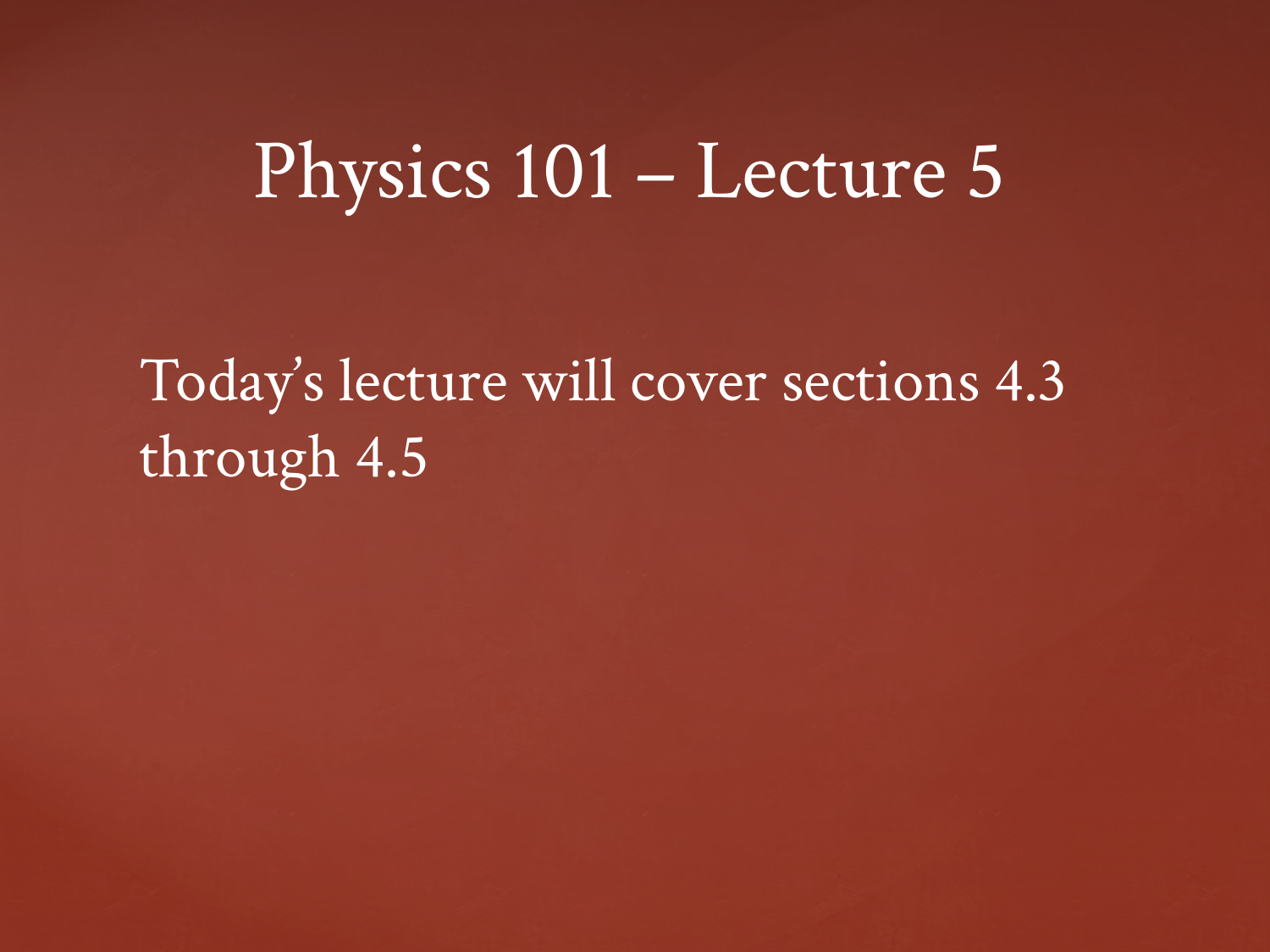

Physics 101 – Lecture 5
Today’s lecture will cover sections 4.3 through 4.5